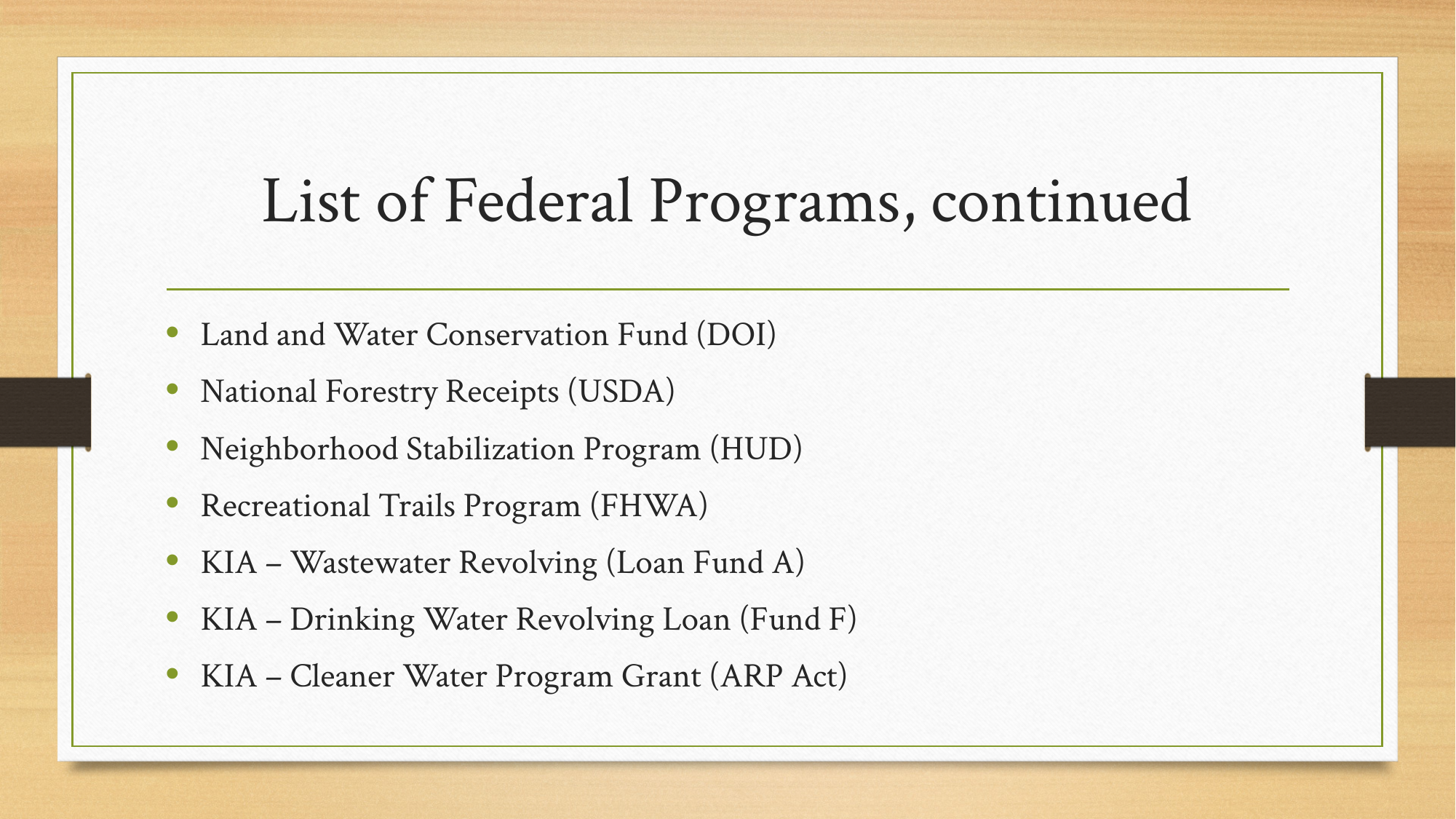

# List of Federal Programs, continued
Land and Water Conservation Fund (DOI)
National Forestry Receipts (USDA)
Neighborhood Stabilization Program (HUD)
Recreational Trails Program (FHWA)
KIA – Wastewater Revolving (Loan Fund A)
KIA – Drinking Water Revolving Loan (Fund F)
KIA – Cleaner Water Program Grant (ARP Act)